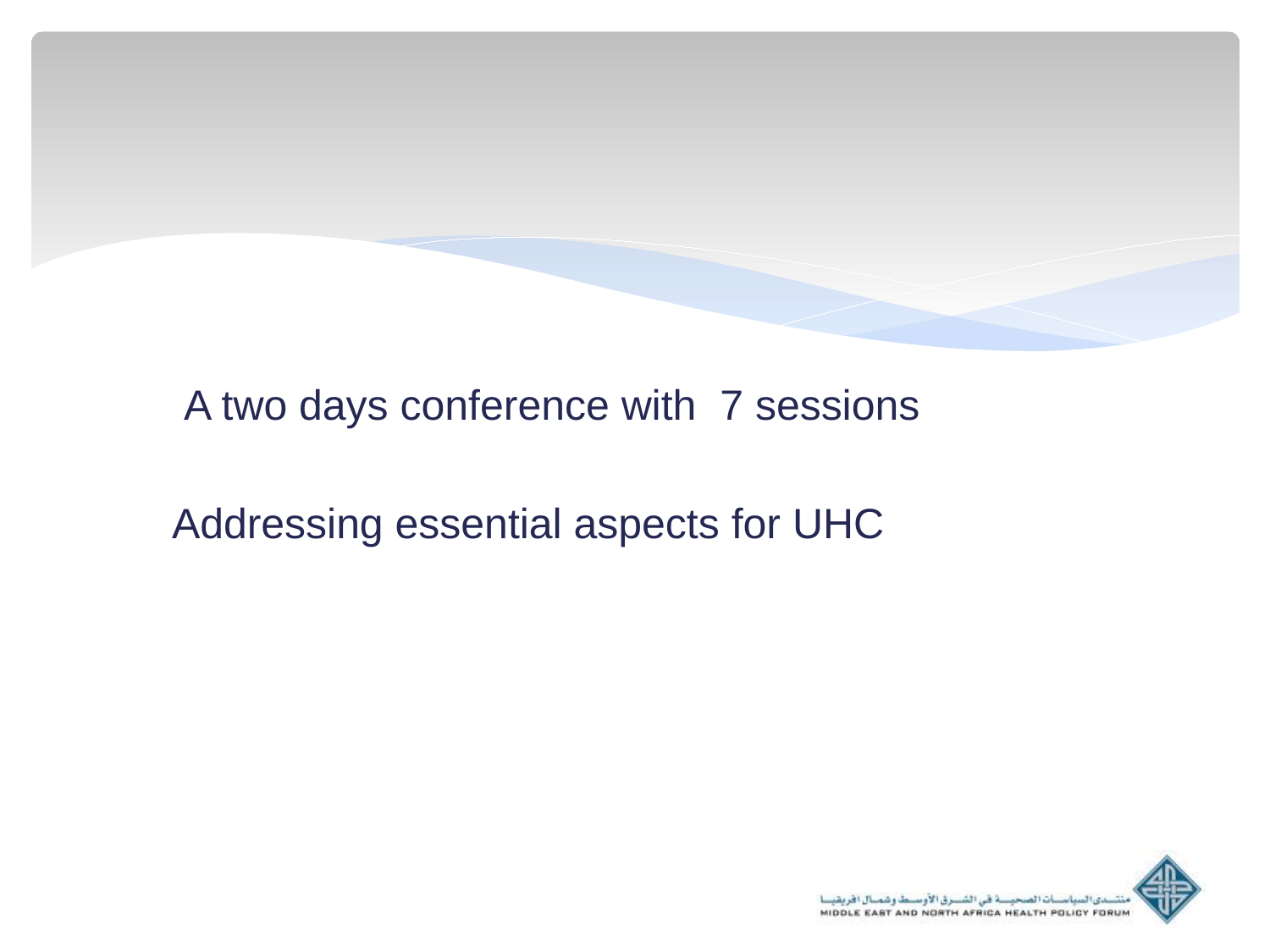

#
 A two days conference with  7 sessions

Addressing essential aspects for UHC